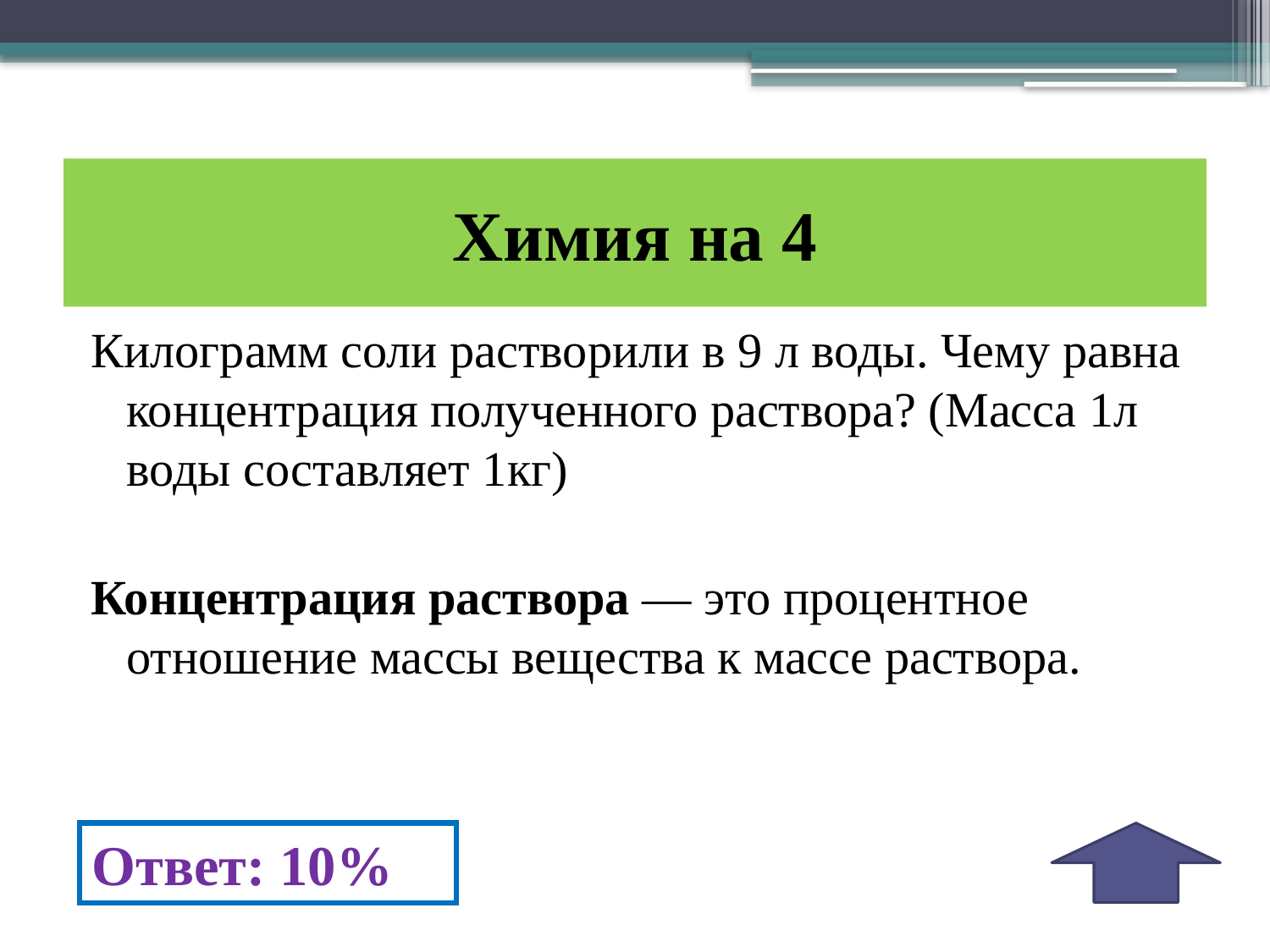

# Химия на 4
Килограмм соли растворили в 9 л воды. Чему равна концентрация полученного раствора? (Масса 1л воды составляет 1кг)

Концентрация раствора — это процентное отношение массы вещества к массе раствора.
Ответ: 10%